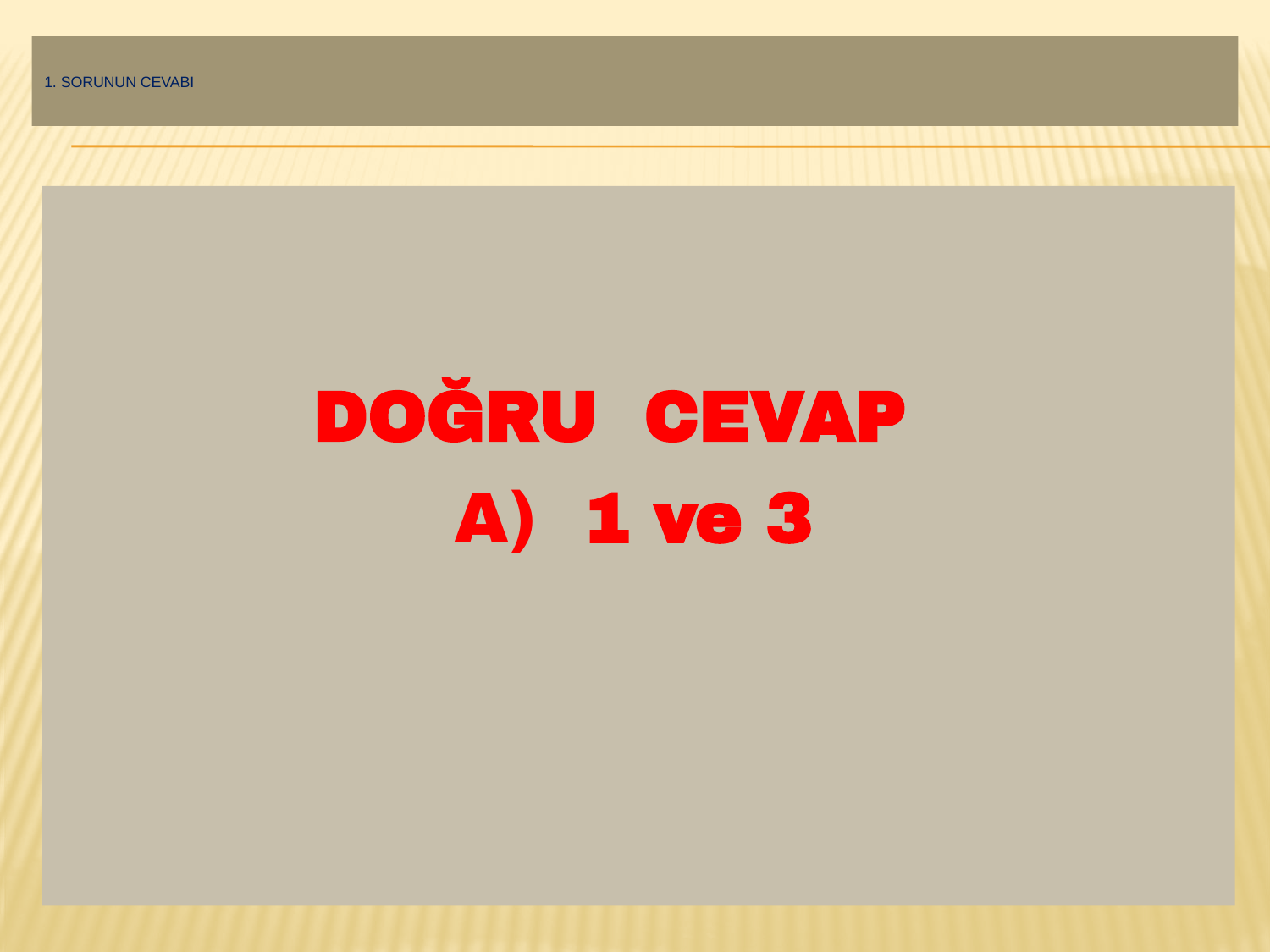

# 1. SORUNUN CEVABI

           DOĞRU  CEVAP
                 A)  1 ve 3